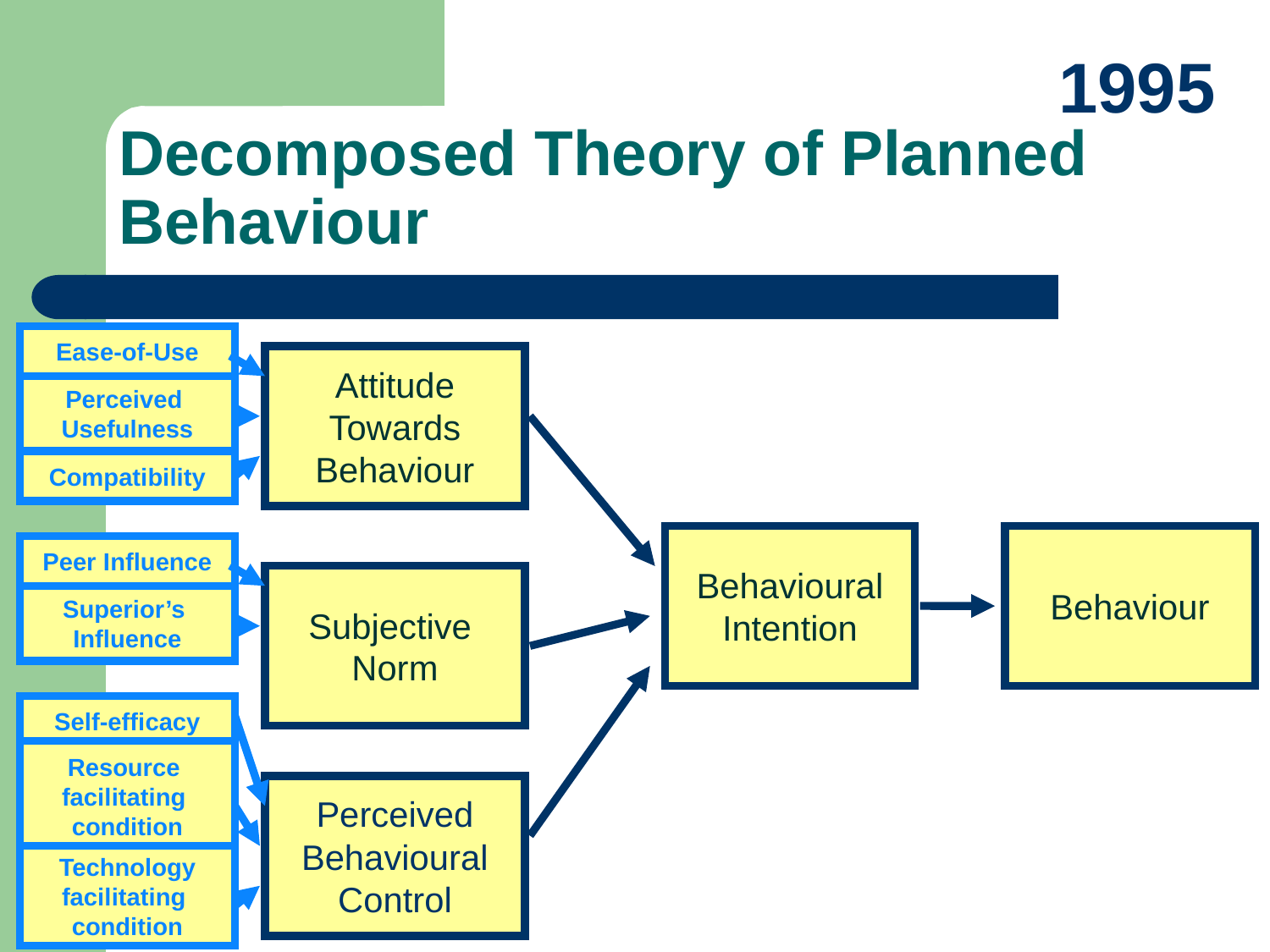

1995
# Decomposed Theory of Planned Behaviour
Ease-of-Use
Attitude
Towards
Behaviour

Perceived
Usefulness

Compatibility

Behavioural
Intention
Behaviour
Peer Influence

Subjective
Norm
Superior’s
Influence

Self-efficacy

Resource
facilitating
condition
Perceived
Behavioural
Control

Technology
facilitating
condition